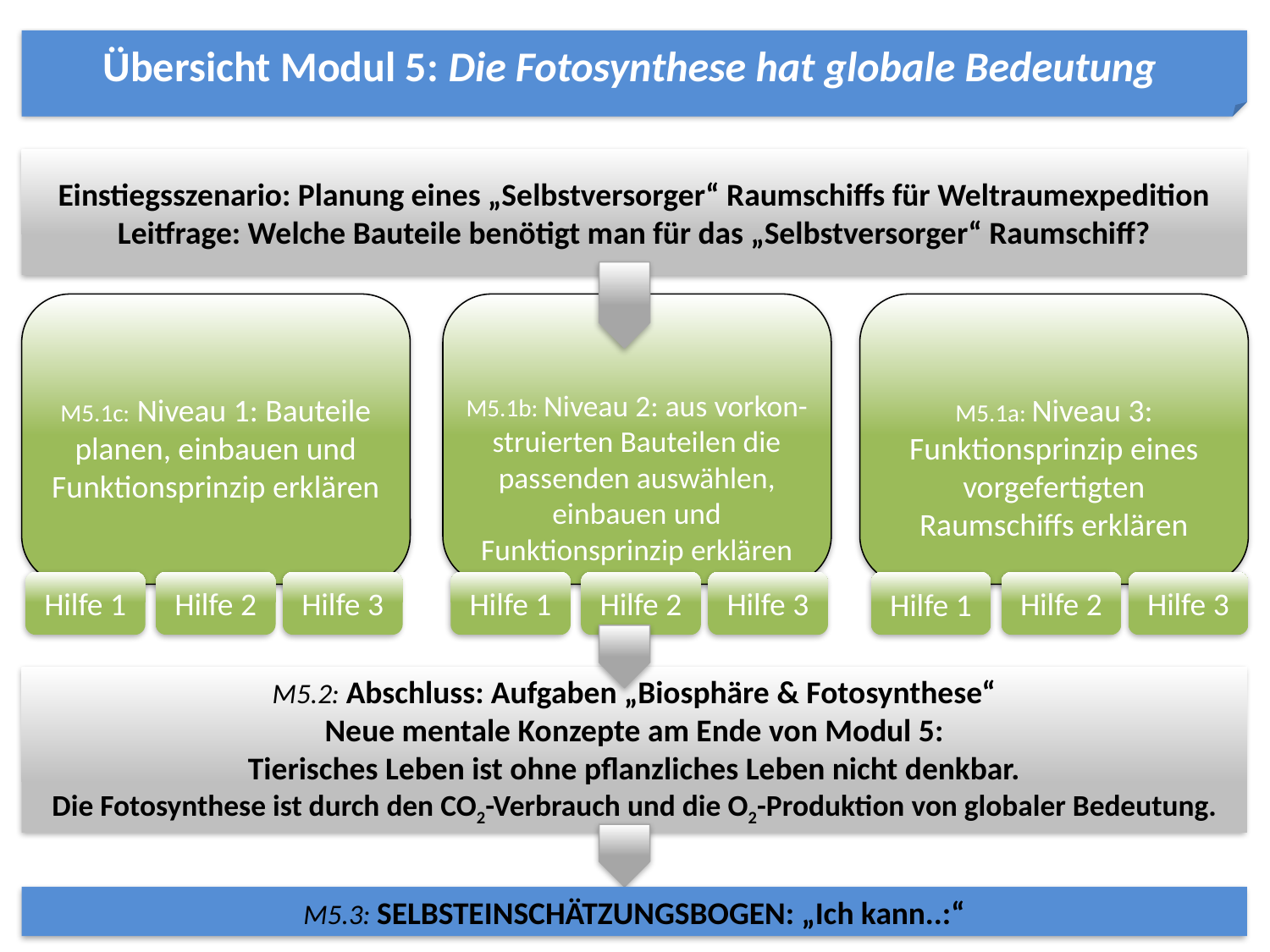

Übersicht Modul 5: Die Fotosynthese hat globale Bedeutung
Einstiegsszenario: Planung eines „Selbstversorger“ Raumschiffs für Weltraumexpedition
Leitfrage: Welche Bauteile benötigt man für das „Selbstversorger“ Raumschiff?

M5.1c: Niveau 1: Bauteile planen, einbauen und Funktionsprinzip erklären

M5.1b: Niveau 2: aus vorkon-struierten Bauteilen die passenden auswählen, einbauen und Funktionsprinzip erklären

M5.1a: Niveau 3: Funktionsprinzip eines vorgefertigten Raumschiffs erklären
Hilfe 2
Hilfe 3
Hilfe 1
Hilfe 2
Hilfe 3
Hilfe 1
Hilfe 2
Hilfe 3
Hilfe 1

M5.2: Abschluss: Aufgaben „Biosphäre & Fotosynthese“
Neue mentale Konzepte am Ende von Modul 5:
Tierisches Leben ist ohne pflanzliches Leben nicht denkbar.
Die Fotosynthese ist durch den CO2-Verbrauch und die O2-Produktion von globaler Bedeutung.

M5.3: SELBSTEINSCHÄTZUNGSBOGEN: „Ich kann..:“